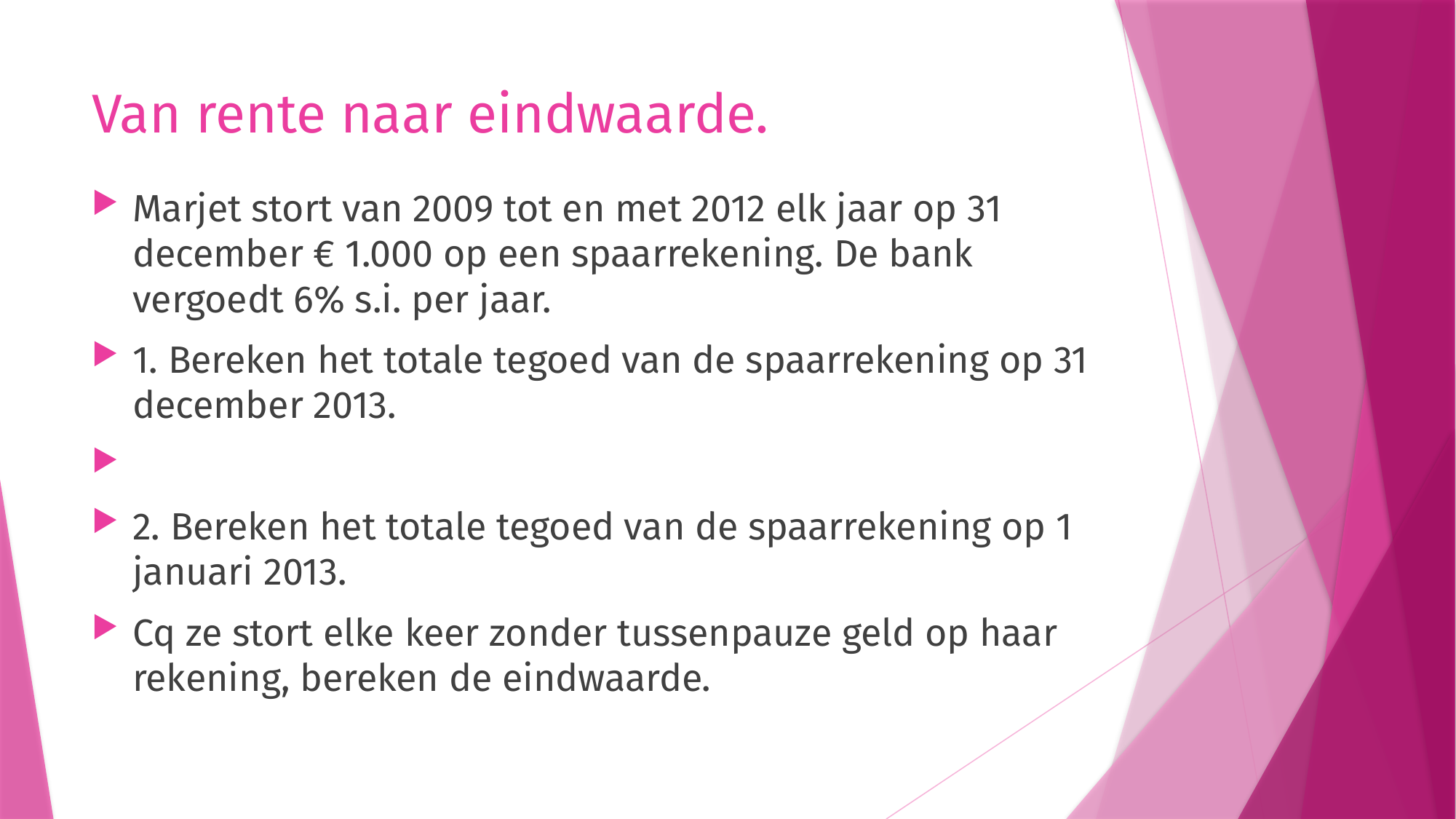

# Van rente naar eindwaarde.
Marjet stort van 2009 tot en met 2012 elk jaar op 31 december € 1.000 op een spaarrekening. De bank vergoedt 6% s.i. per jaar.
1. Bereken het totale tegoed van de spaarrekening op 31 december 2013.

2. Bereken het totale tegoed van de spaarrekening op 1 januari 2013.
Cq ze stort elke keer zonder tussenpauze geld op haar rekening, bereken de eindwaarde.